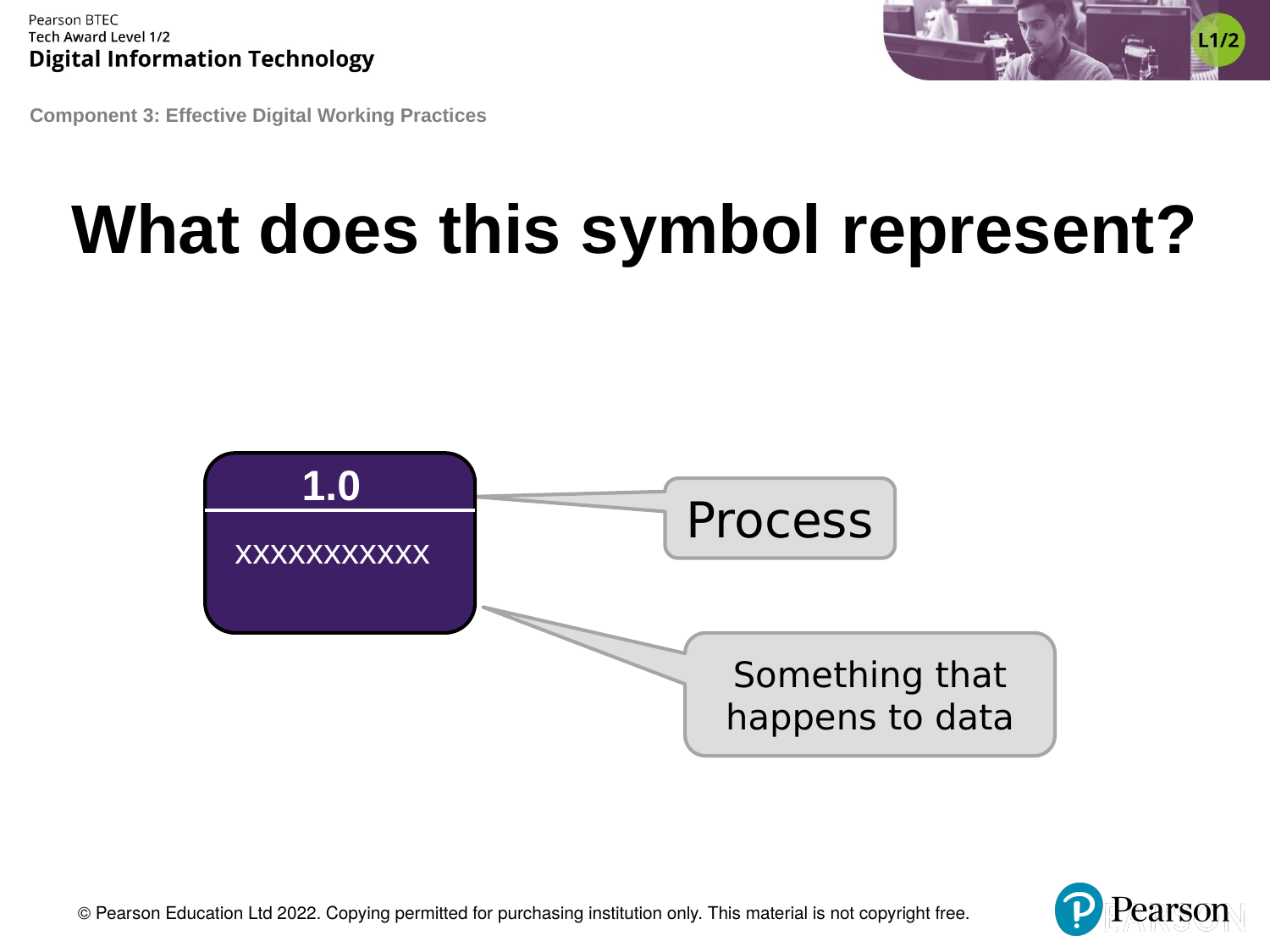

# What does this symbol represent?
1.0

xxxxxxxxxxx

Process

Something that happens to data
© Pearson Education Ltd 2022. Copying permitted for purchasing institution only. This material is not copyright free.